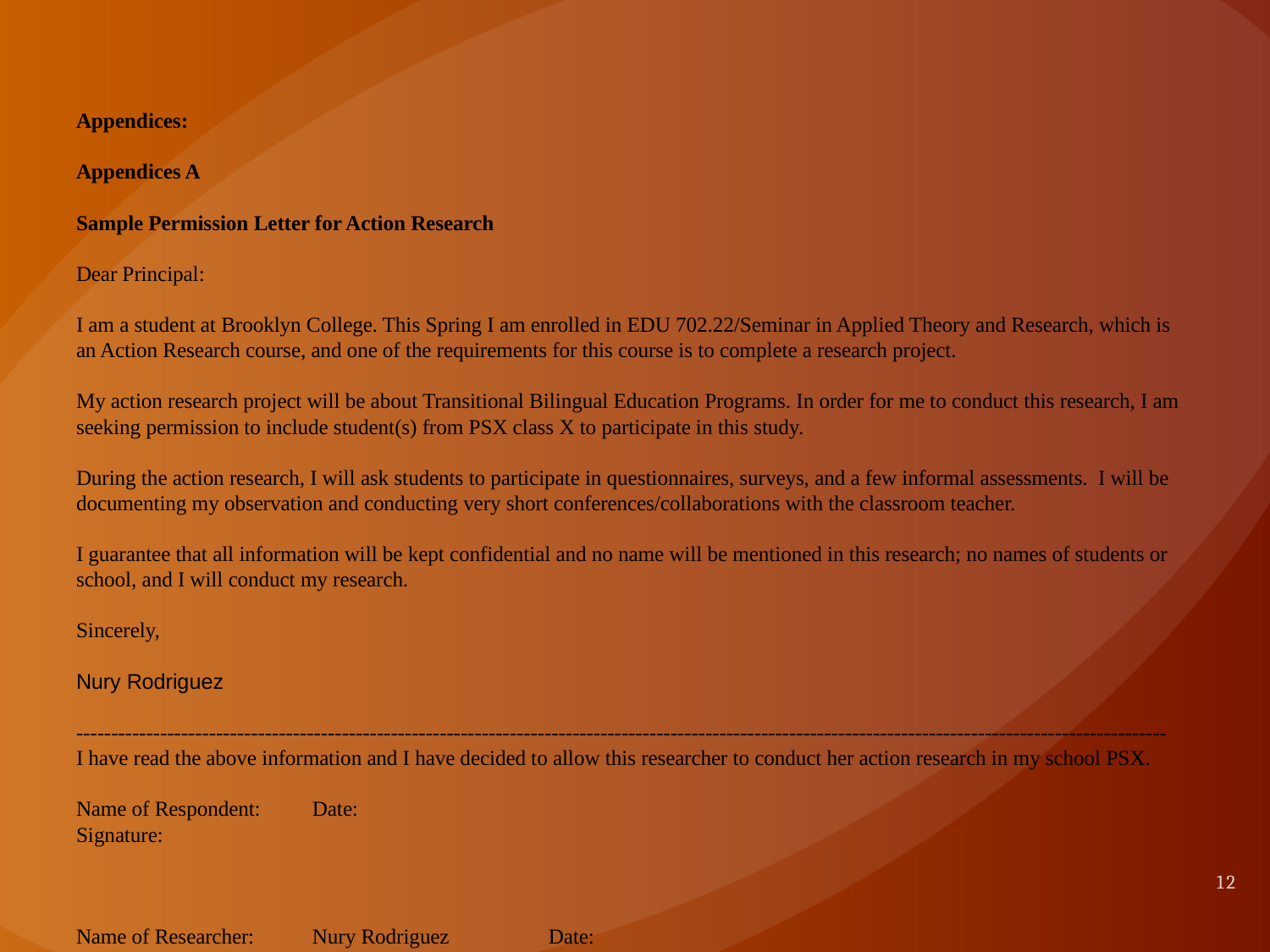

# Appendices:   Appendices A   Sample Permission Letter for Action Research   Dear Principal:   I am a student at Brooklyn College. This Spring I am enrolled in EDU 702.22/Seminar in Applied Theory and Research, which is an Action Research course, and one of the requirements for this course is to complete a research project.   My action research project will be about Transitional Bilingual Education Programs. In order for me to conduct this research, I am seeking permission to include student(s) from PSX class X to participate in this study. During the action research, I will ask students to participate in questionnaires, surveys, and a few informal assessments.  I will be documenting my observation and conducting very short conferences/collaborations with the classroom teacher. I guarantee that all information will be kept confidential and no name will be mentioned in this research; no names of students or school, and I will conduct my research.   Sincerely,   Nury Rodriguez   ------------------------------------------------------------------------------------------------------------------------------------------------------------ I have read the above information and I have decided to allow this researcher to conduct her action research in my school PSX. Name of Respondent:						Date: Signature: Name of Researcher:	Nury Rodriguez				Date:
12